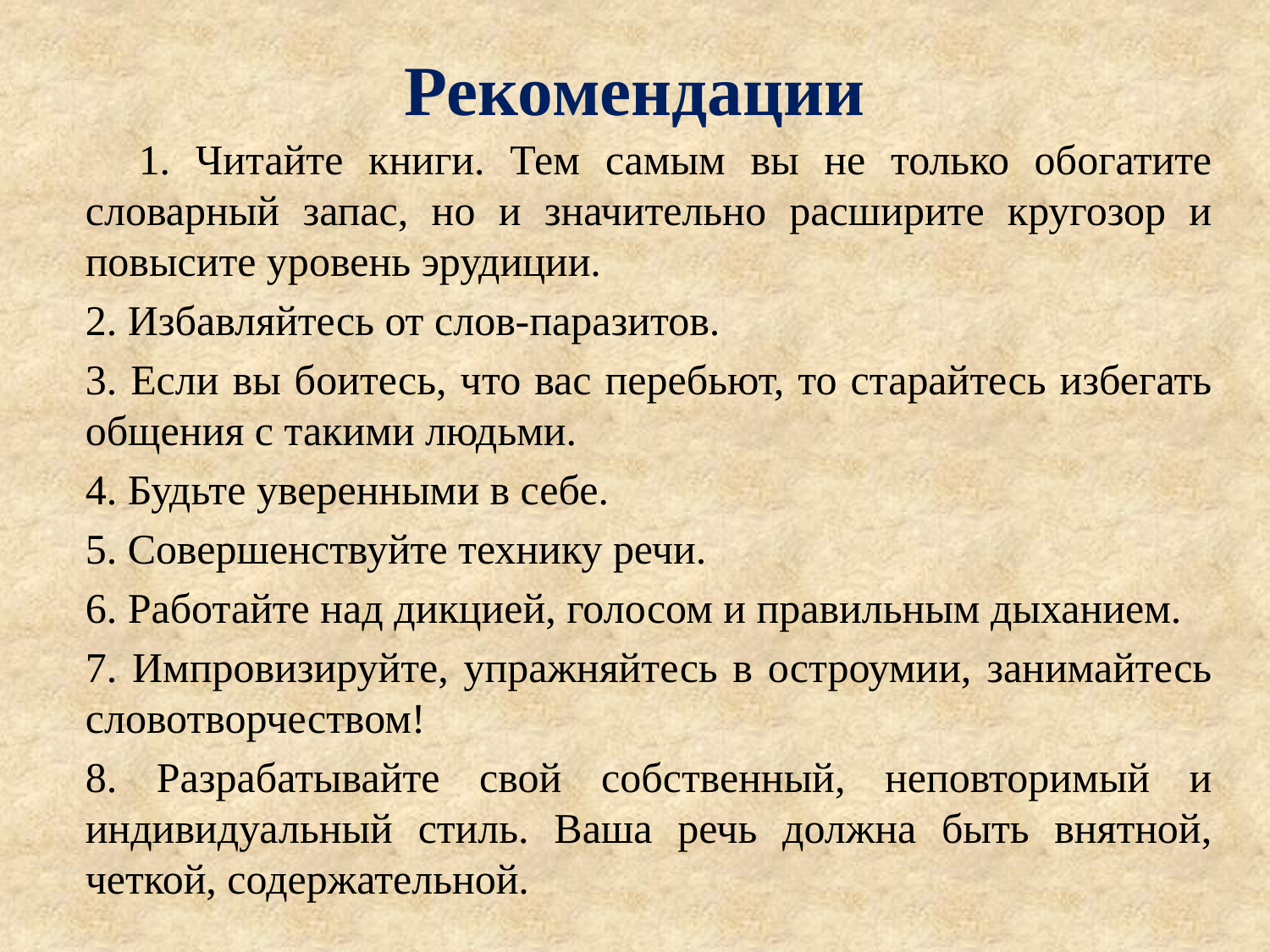

# Рекомендации
    1. Читайте книги. Тем самым вы не только обогатите словарный запас, но и значительно расширите кругозор и повысите уровень эрудиции.
	2. Избавляйтесь от слов-паразитов.
	3. Если вы боитесь, что вас перебьют, то старайтесь избегать общения с такими людьми.
	4. Будьте уверенными в себе.
	5. Совершенствуйте технику речи.
	6. Работайте над дикцией, голосом и правильным дыханием.
	7. Импровизируйте, упражняйтесь в остроумии, занимайтесь словотворчеством!
	8. Разрабатывайте свой собственный, неповторимый и индивидуальный стиль. Ваша речь должна быть внятной, четкой, содержательной.